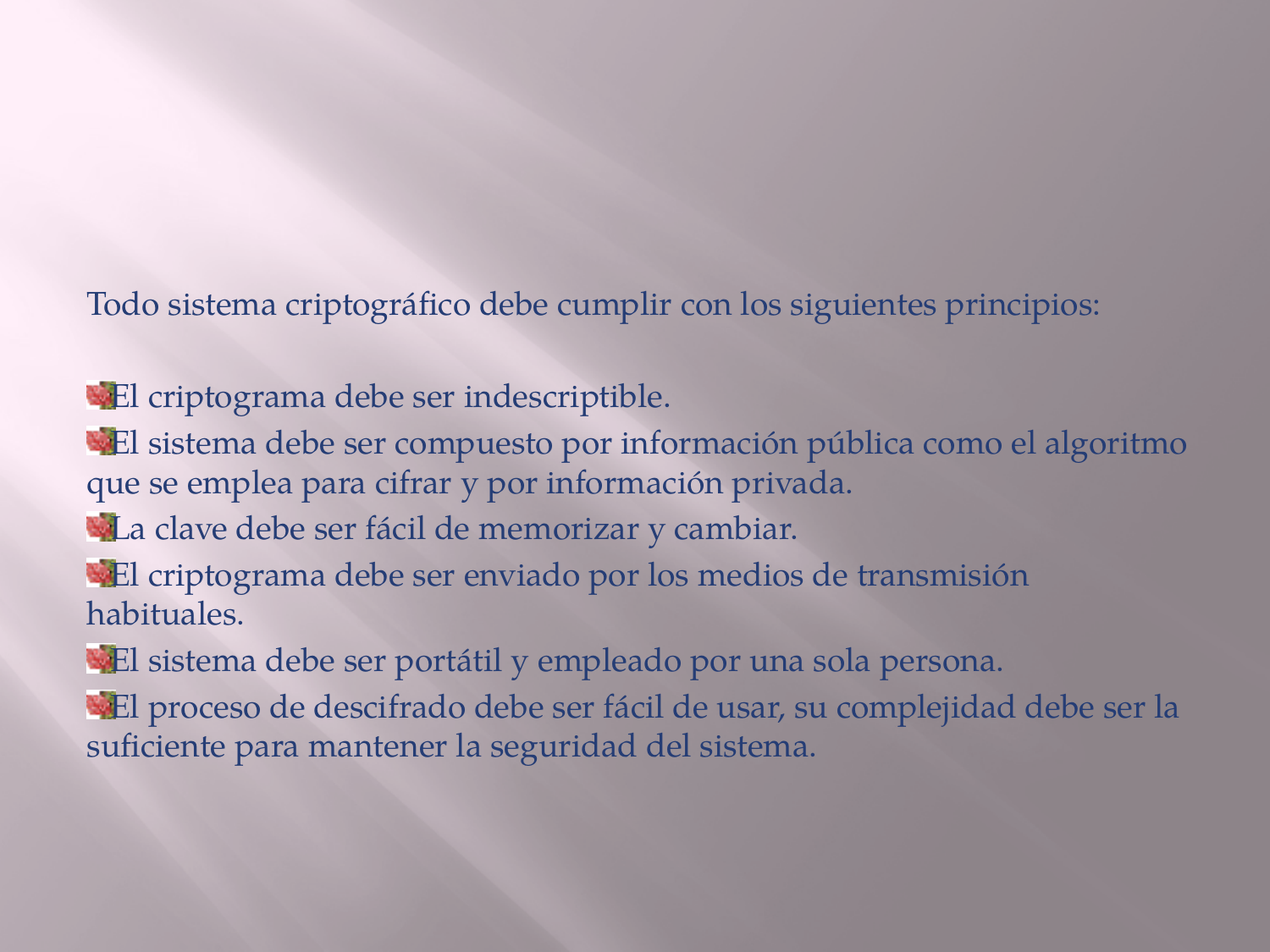

Todo sistema criptográfico debe cumplir con los siguientes principios:

 El criptograma debe ser indescriptible.
 El sistema debe ser compuesto por información pública como el algoritmo que se emplea para cifrar y por información privada.
 La clave debe ser fácil de memorizar y cambiar.
 El criptograma debe ser enviado por los medios de transmisión habituales.
 El sistema debe ser portátil y empleado por una sola persona.
 El proceso de descifrado debe ser fácil de usar, su complejidad debe ser la suficiente para mantener la seguridad del sistema.